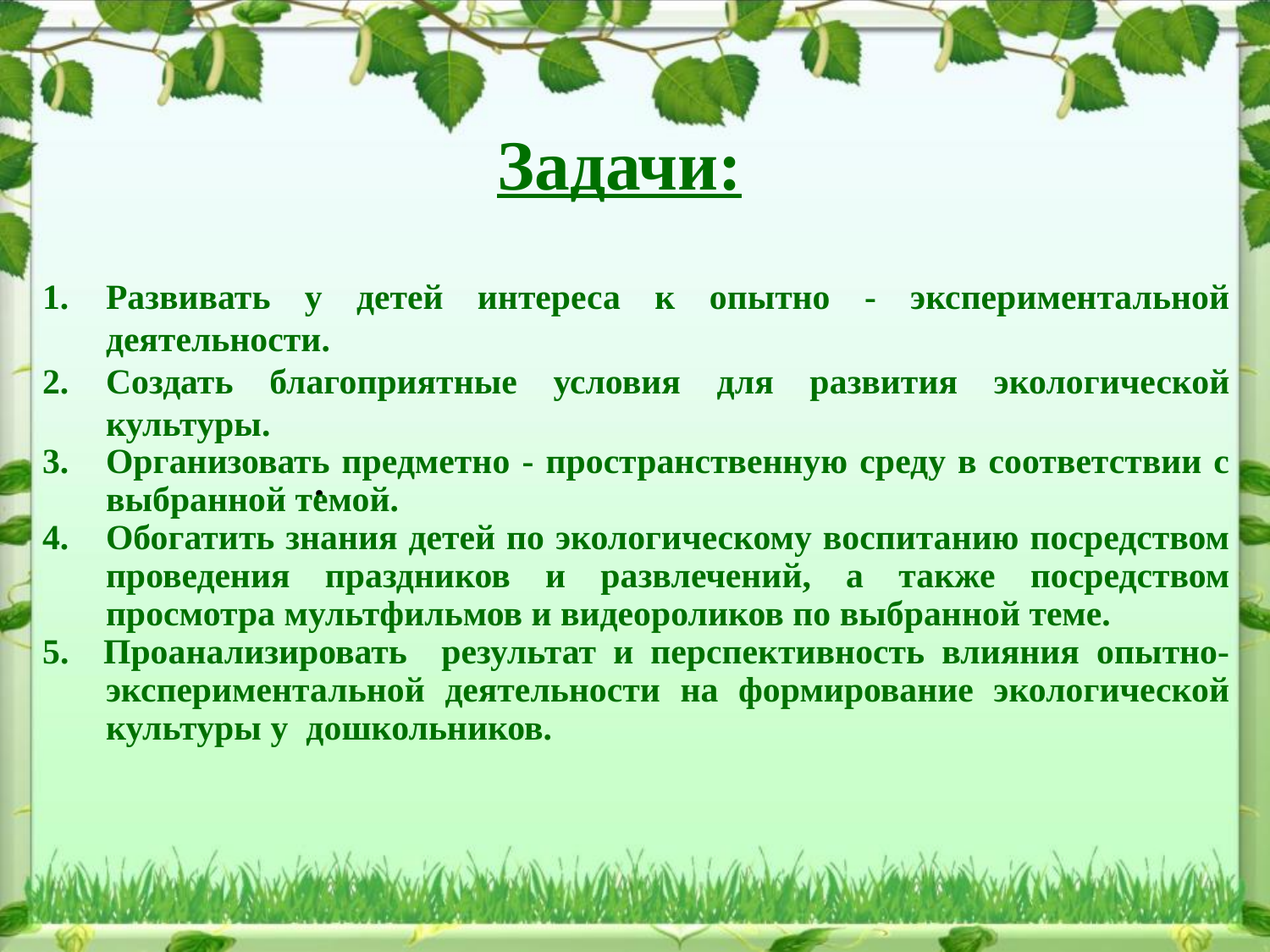

Задачи:
Развивать у детей интереса к опытно - экспериментальной деятельности.
Создать благоприятные условия для развития экологической культуры.
Организовать предметно - пространственную среду в соответствии с выбранной темой.
Обогатить знания детей по экологическому воспитанию посредством проведения праздников и развлечений, а также посредством просмотра мультфильмов и видеороликов по выбранной теме.
5.  Проанализировать  результат и перспективность влияния опытно-экспериментальной деятельности на формирование экологической культуры у  дошкольников.
		.